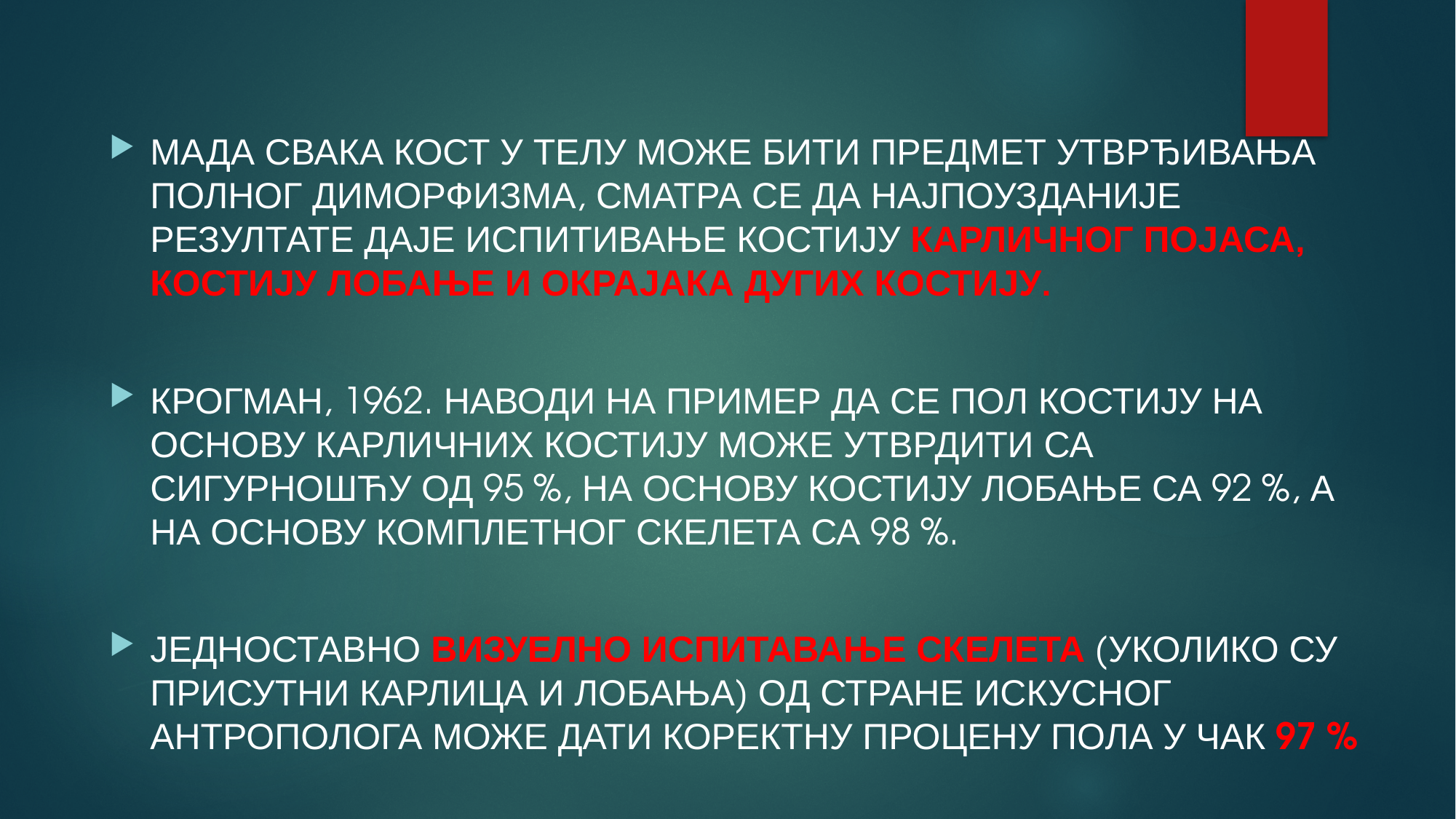

МАДА СВАКА КОСТ У ТЕЛУ МОЖЕ БИТИ ПРЕДМЕТ УТВРЂИВАЊА ПОЛНОГ ДИМОРФИЗМА, СМАТРА СЕ ДА НАЈПОУЗДАНИЈЕ РЕЗУЛТАТЕ ДАЈЕ ИСПИТИВАЊЕ КОСТИЈУ КАРЛИЧНОГ ПОЈАСА, КОСТИЈУ ЛОБАЊЕ И ОКРАЈАКА ДУГИХ КОСТИЈУ.

КРОГМАН, 1962. НАВОДИ НА ПРИМЕР ДА СЕ ПОЛ КОСТИЈУ НА ОСНОВУ КАРЛИЧНИХ КОСТИЈУ МОЖЕ УТВРДИТИ СА СИГУРНОШЋУ ОД 95 %, НА ОСНОВУ КОСТИЈУ ЛОБАЊЕ СА 92 %, А НА ОСНОВУ КОМПЛЕТНОГ СКЕЛЕТА СА 98 %.

ЈЕДНОСТАВНО ВИЗУЕЛНО ИСПИТАВАЊЕ СКЕЛЕТА (УКОЛИКО СУ ПРИСУТНИ КАРЛИЦА И ЛОБАЊА) ОД СТРАНЕ ИСКУСНОГ АНТРОПОЛОГА МОЖЕ ДАТИ КОРЕКТНУ ПРОЦЕНУ ПОЛА У ЧАК 97 %